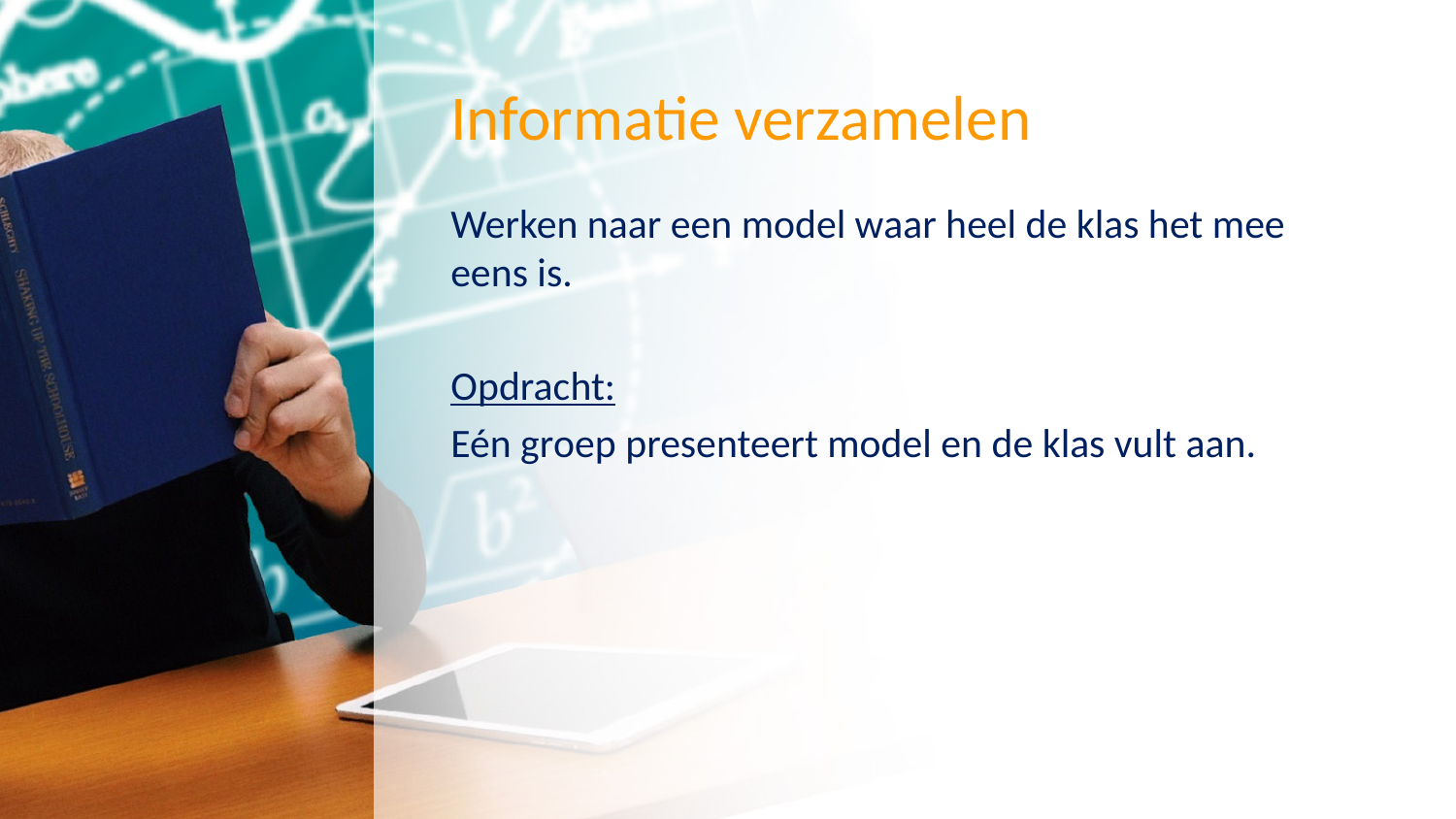

# Informatie verzamelen
Werken naar een model waar heel de klas het mee eens is.

Opdracht:
Eén groep presenteert model en de klas vult aan.